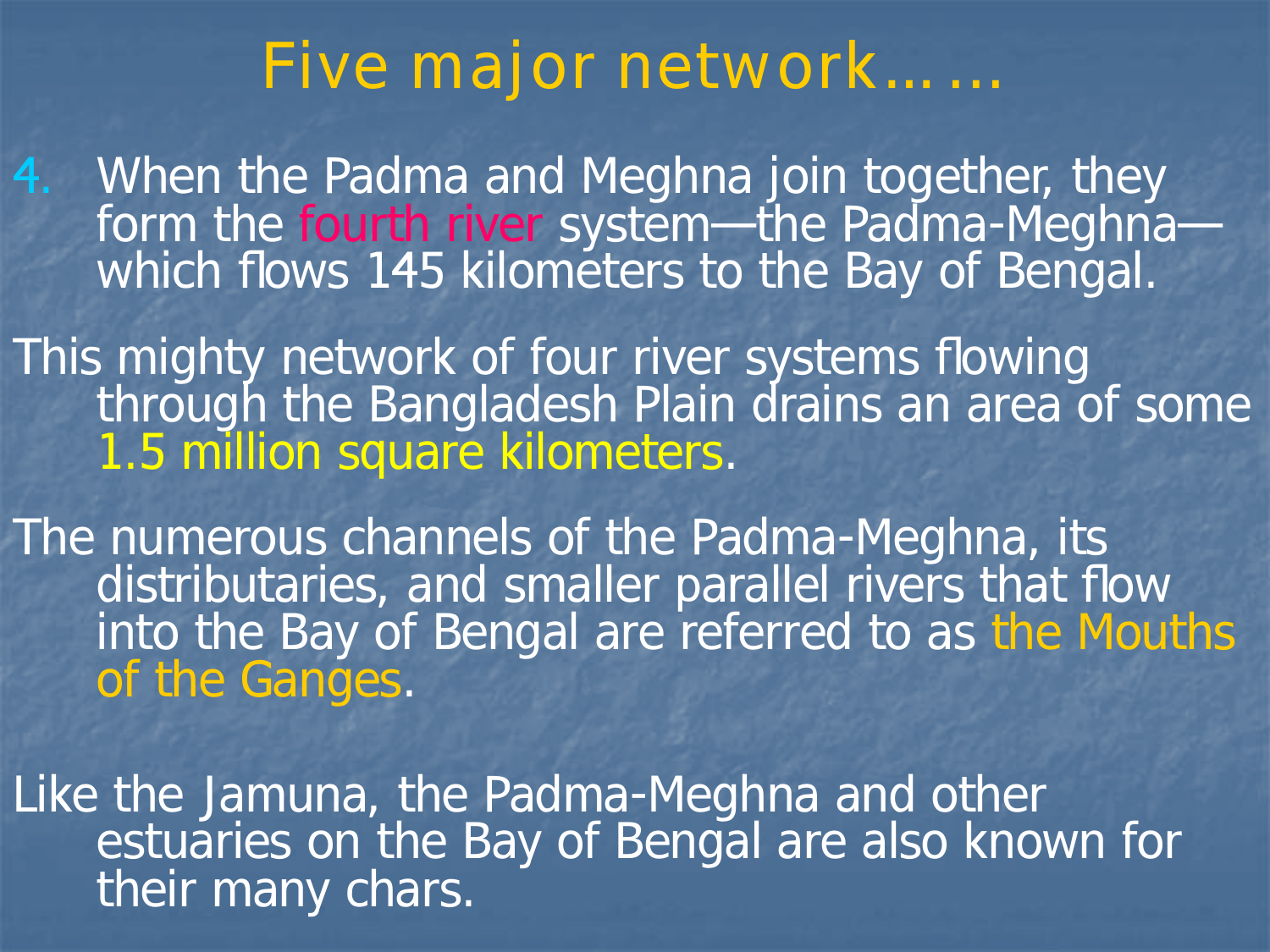

# Five major network…...

When the Padma and Meghna join together, they form the fourth river system—the Padma-Meghna—which flows 145 kilometers to the Bay of Bengal.

This mighty network of four river systems flowing through the Bangladesh Plain drains an area of some 1.5 million square kilometers.

The numerous channels of the Padma-Meghna, its distributaries, and smaller parallel rivers that flow into the Bay of Bengal are referred to as the Mouths of the Ganges.

Like the Jamuna, the Padma-Meghna and other estuaries on the Bay of Bengal are also known for their many chars.